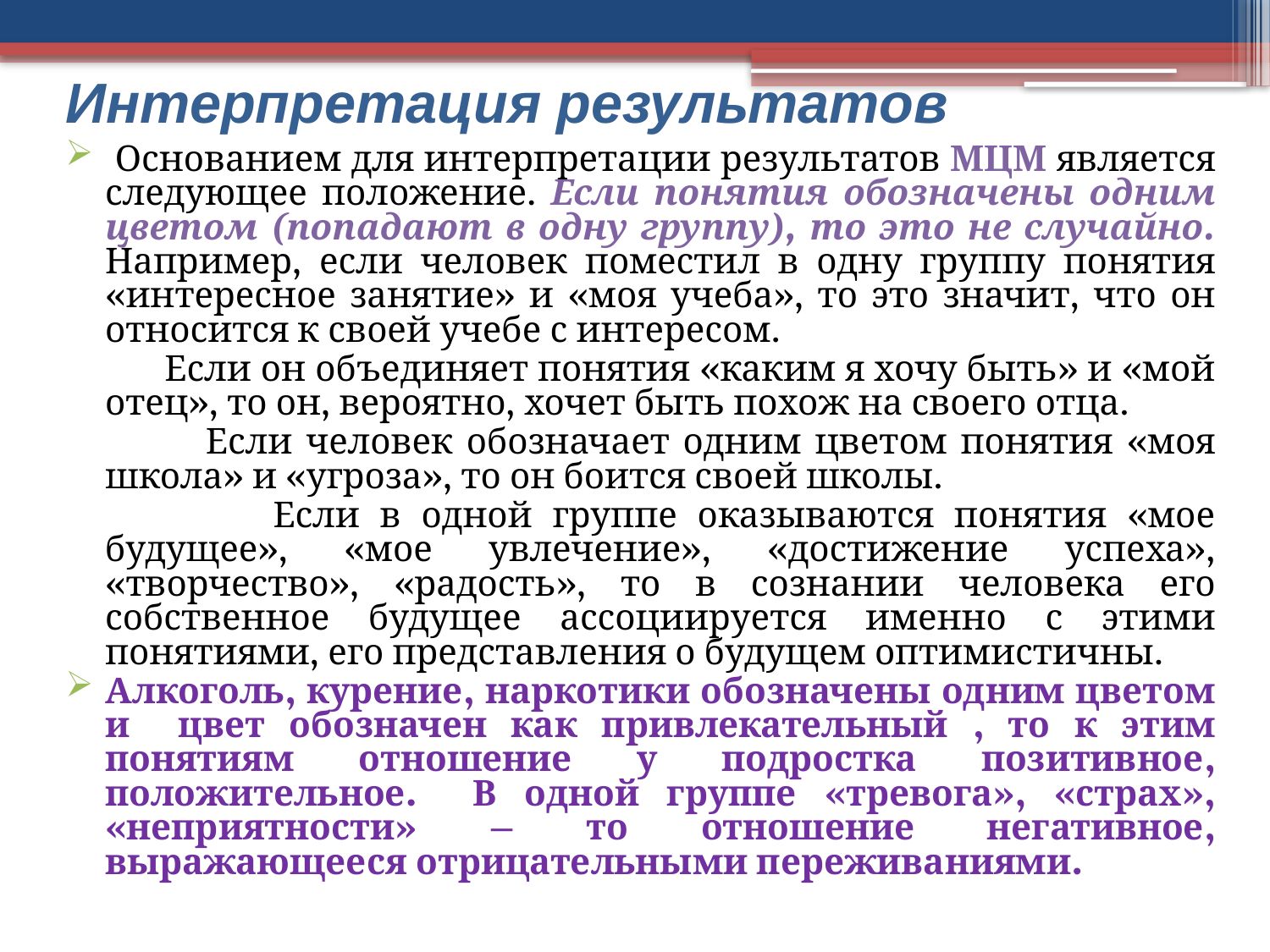

# Интерпретация результатов
 Основанием для интерпретации результатов МЦМ является следующее положение. Если понятия обозначены одним цветом (попадают в одну группу), то это не случайно. Например, если человек поместил в одну группу понятия «интересное занятие» и «моя учеба», то это значит, что он относится к своей учебе с интересом.
          Если он объединяет понятия «каким я хочу быть» и «мой отец», то он, вероятно, хочет быть похож на своего отца.
          Если человек обозначает одним цветом понятия «моя школа» и «угроза», то он боится своей школы.
          Если в одной группе оказываются понятия «мое будущее», «мое увлечение», «достижение успеха», «творчество», «радость», то в сознании человека его собственное будущее ассоциируется именно с этими понятиями, его представления о будущем оптимистичны.
Алкоголь, курение, наркотики обозначены одним цветом и  цвет обозначен как привлекательный , то к этим понятиям отношение у подростка позитивное, положительное.  В одной группе «тревога», «страх», «неприятности» – то отношение негативное, выражающееся отрицательными переживаниями.